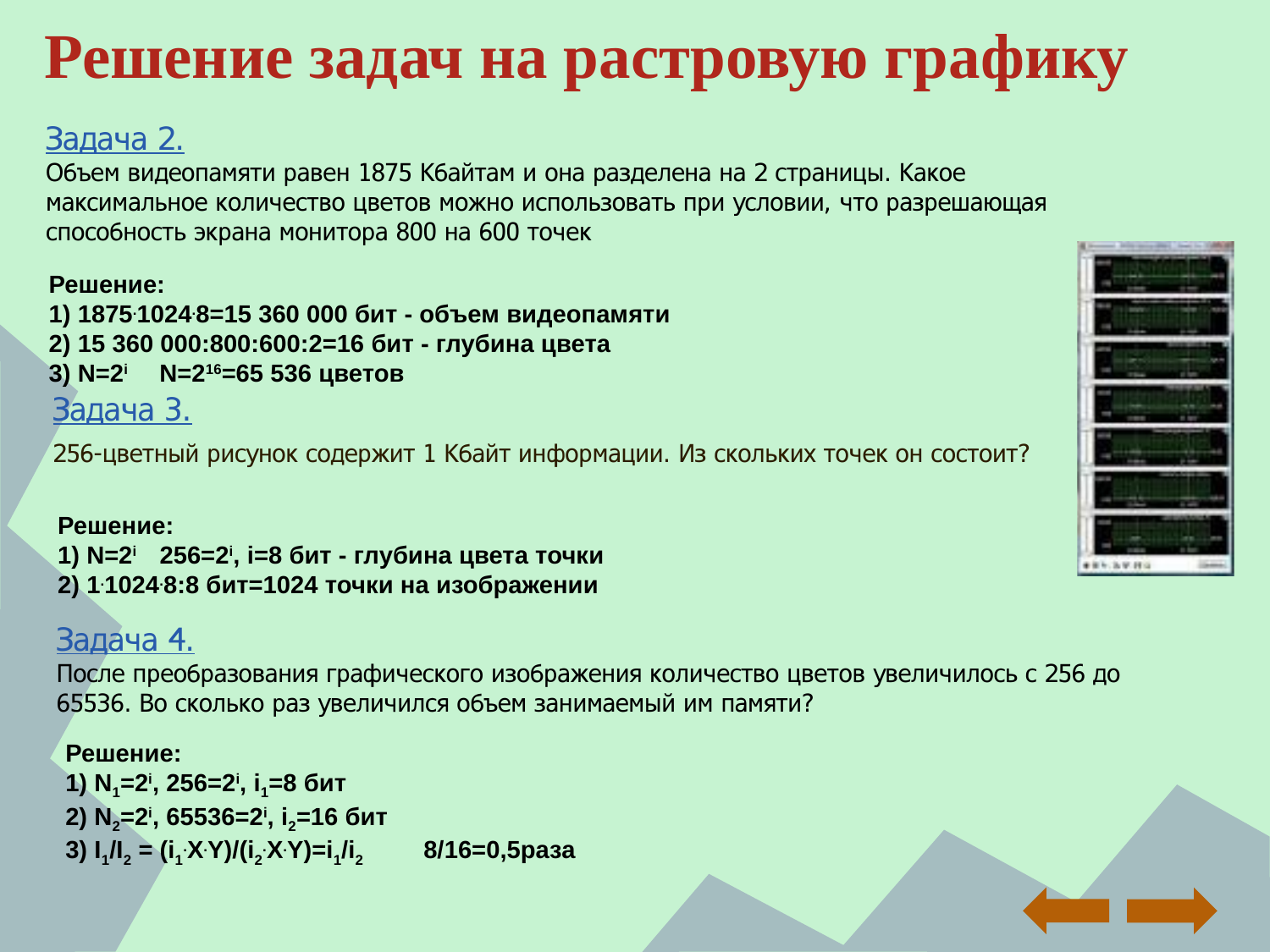

# Решение задач на растровую графику
Задача 2.
Объем видеопамяти равен 1875 Кбайтам и она разделена на 2 страницы. Какое максимальное количество цветов можно использовать при условии, что разрешающая способность экрана монитора 800 на 600 точек

Решение:
1) 1875.1024.8=15 360 000 бит - объем видеопамяти
2) 15 360 000:800:600:2=16 бит - глубина цвета
3) N=2i     N=216=65 536 цветов
Задача 3.
256-цветный рисунок содержит 1 Кбайт информации. Из скольких точек он состоит?
Решение:
1) N=2i     256=2i, i=8 бит - глубина цвета точки
2) 1.1024.8:8 бит=1024 точки на изображении

Задача 4.
После преобразования графического изображения количество цветов увеличилось с 256 до 65536. Во сколько раз увеличился объем занимаемый им памяти?
Решение:
1) N1=2i, 256=2i, i1=8 бит
2) N2=2i, 65536=2i, i2=16 бит
3) I1/I2 = (i1.X.Y)/(i2.X.Y)=i1/i2               8/16=0,5раза